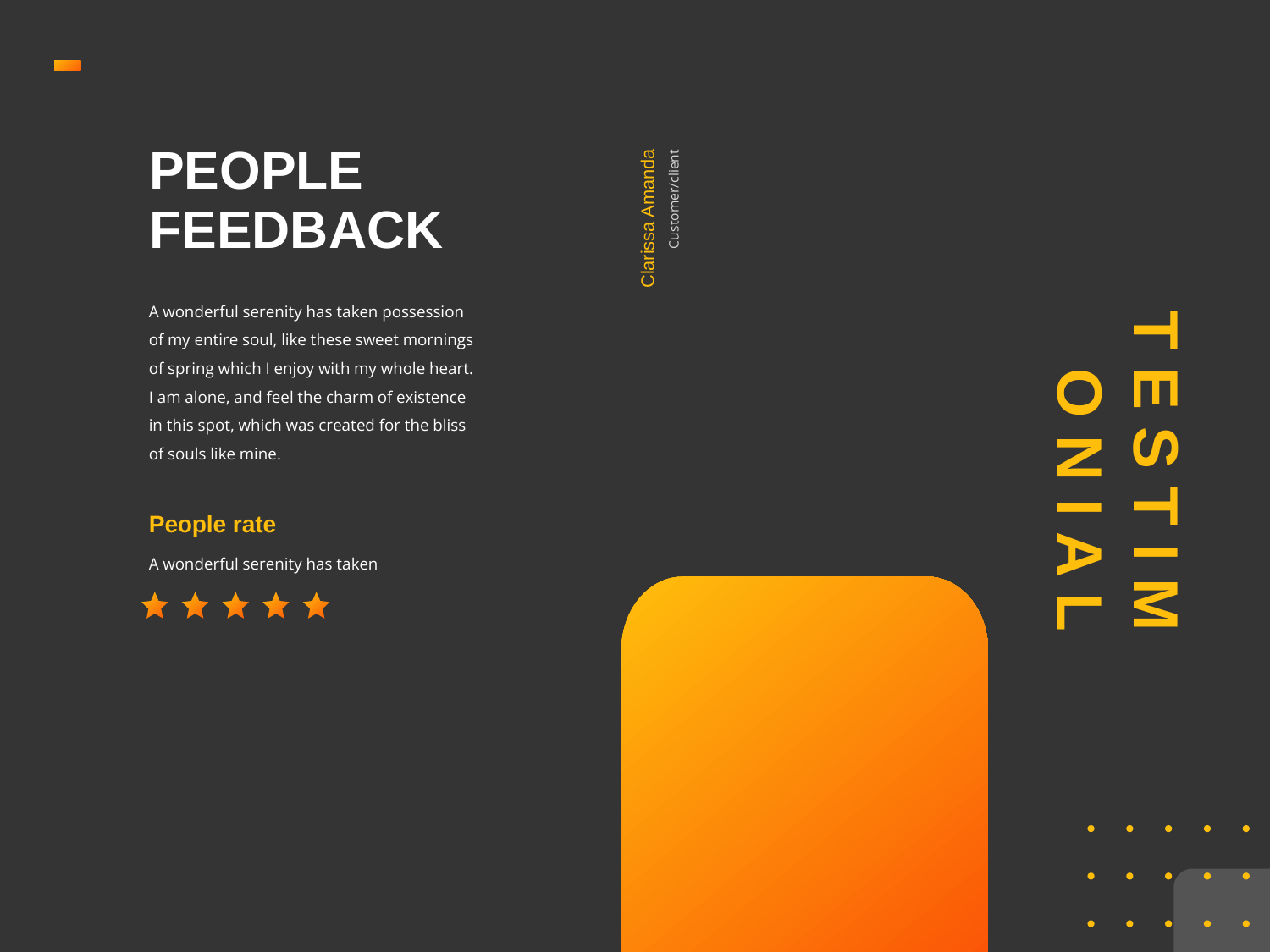

PEOPLE
FEEDBACK

Customer/client
Clarissa Amanda
A wonderful serenity has taken possession of my entire soul, like these sweet mornings of spring which I enjoy with my whole heart. I am alone, and feel the charm of existence in this spot, which was created for the bliss of souls like mine.
T E S T I M O N I A L
People rate
A wonderful serenity has taken